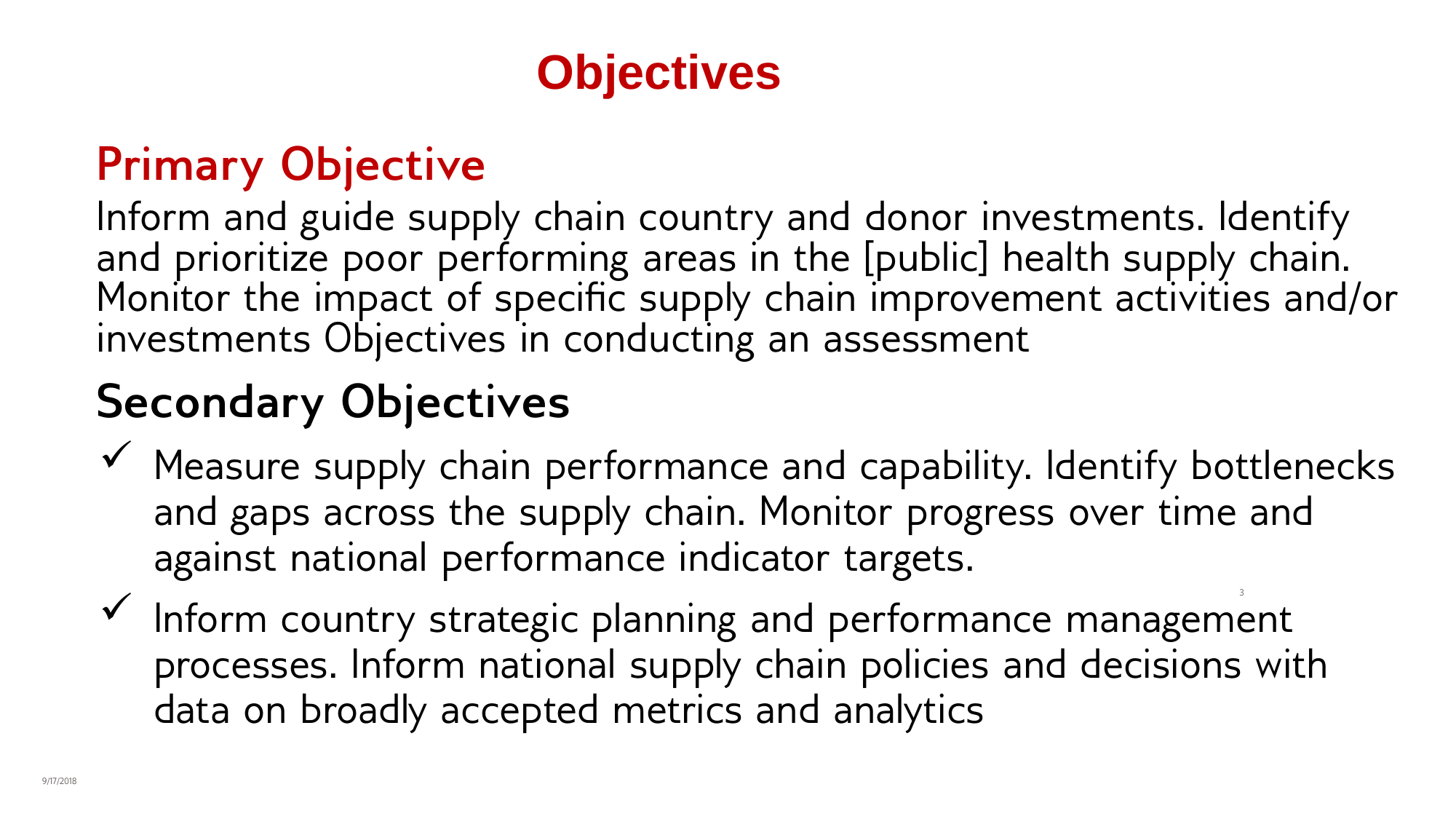

# Objectives
Primary Objective
Inform and guide supply chain country and donor investments. Identify and prioritize poor performing areas in the [public] health supply chain. Monitor the impact of specific supply chain improvement activities and/or investments Objectives in conducting an assessment
Secondary Objectives
Measure supply chain performance and capability. Identify bottlenecks and gaps across the supply chain. Monitor progress over time and against national performance indicator targets.
Inform country strategic planning and performance management processes. Inform national supply chain policies and decisions with data on broadly accepted metrics and analytics

3
9/17/2018